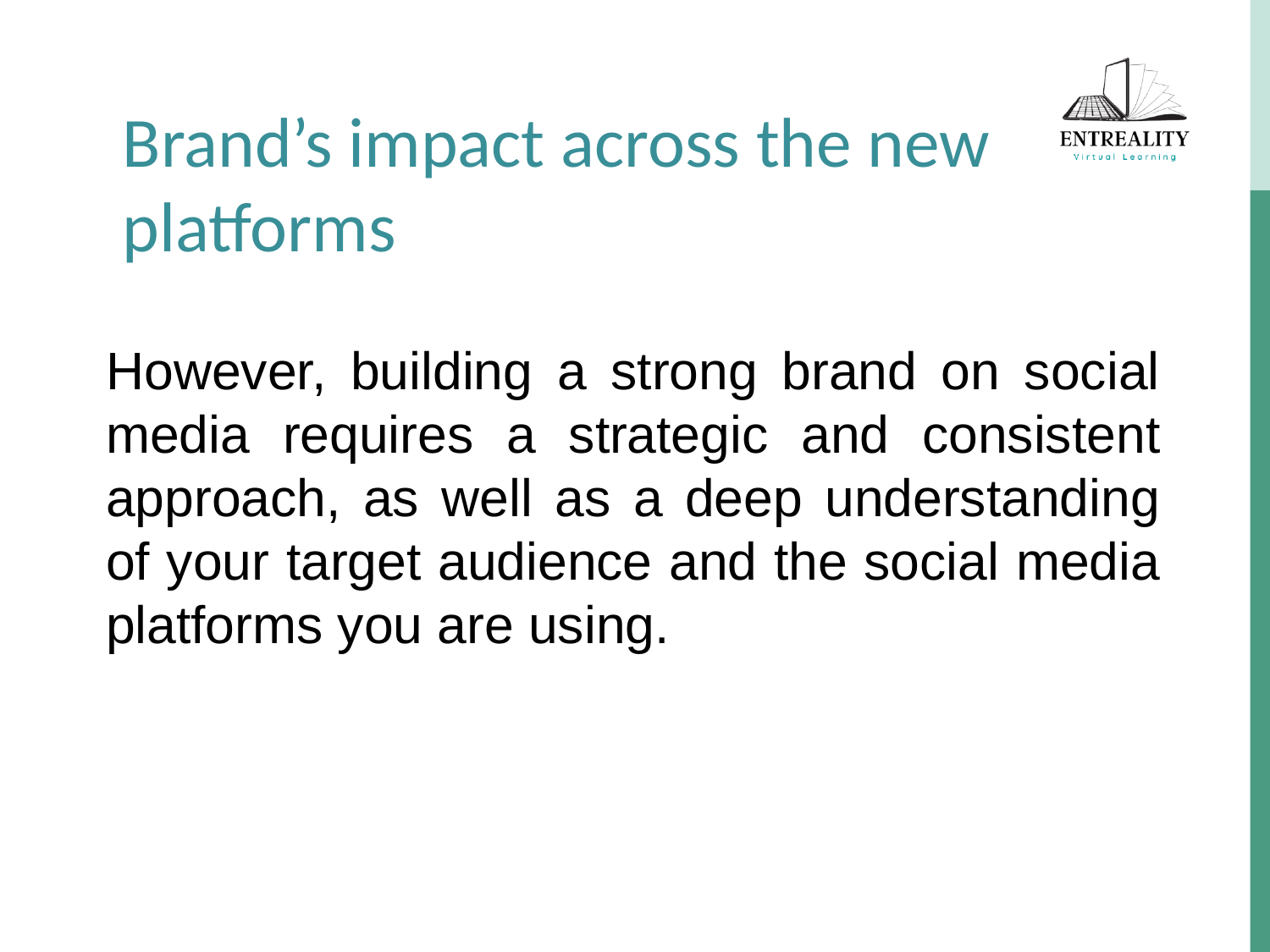

Brand’s impact across the new platforms
However, building a strong brand on social media requires a strategic and consistent approach, as well as a deep understanding of your target audience and the social media platforms you are using.